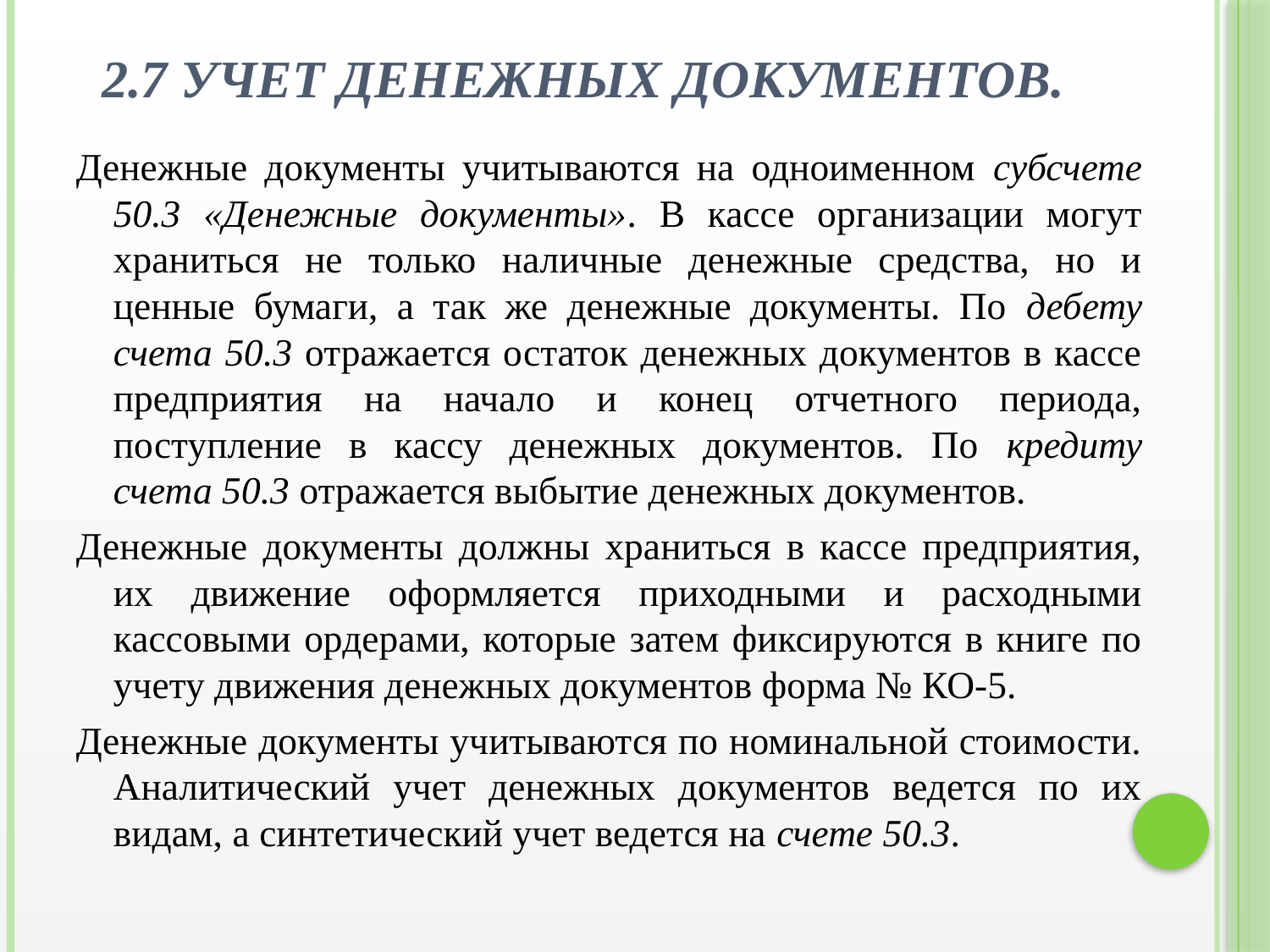

# 2.7 Учет денежных документов.
Денежные документы учитываются на одноименном субсчете 50.3 «Денежные документы». В кассе организации могут храниться не только наличные денежные средства, но и ценные бумаги, а так же денежные документы. По дебету счета 50.3 отражается остаток денежных документов в кассе предприятия на начало и конец отчетного периода, поступление в кассу денежных документов. По кредиту счета 50.3 отражается выбытие денежных документов.
Денежные документы должны храниться в кассе предприятия, их движение оформляется приходными и расходными кассовыми ордерами, которые затем фиксируются в книге по учету движения денежных документов форма № КО-5.
Денежные документы учитываются по номинальной стоимости. Аналитический учет денежных документов ведется по их видам, а синтетический учет ведется на счете 50.3.